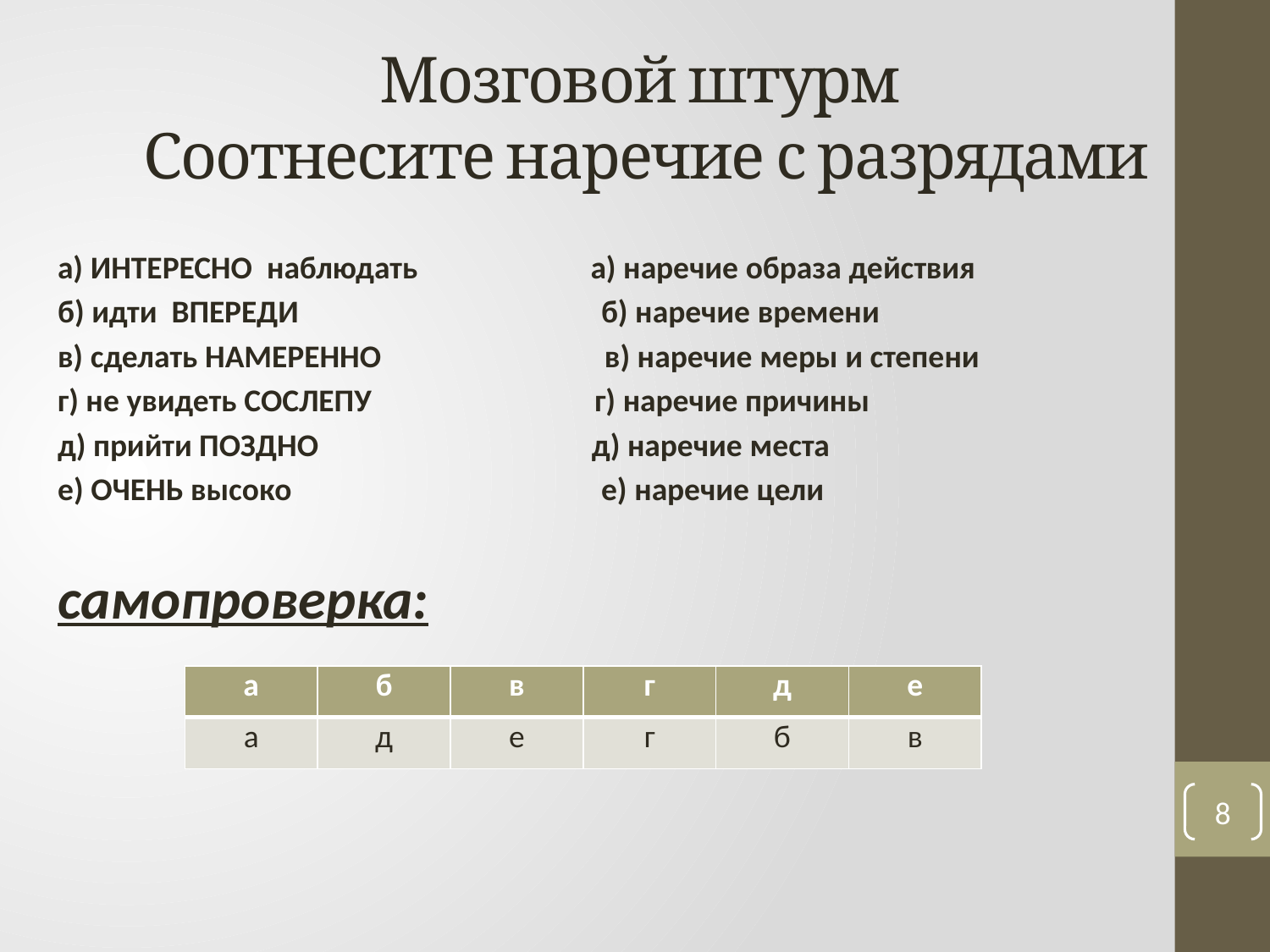

# Мозговой штурм Соотнесите наречие с разрядами

а) ИНТЕРЕСНО  наблюдать                        а) наречие образа действия
б) идти  ВПЕРЕДИ                                          б) наречие времени
в) сделать НАМЕРЕННО                               в) наречие меры и степени
г) не увидеть СОСЛЕПУ                               г) наречие причины
д) прийти ПОЗДНО                                      д) наречие места
е) ОЧЕНЬ высоко                                           е) наречие цели

самопроверка:

| а | б | в | г | д | е |
| --- | --- | --- | --- | --- | --- |
| а | д | е | г | б | в |
8